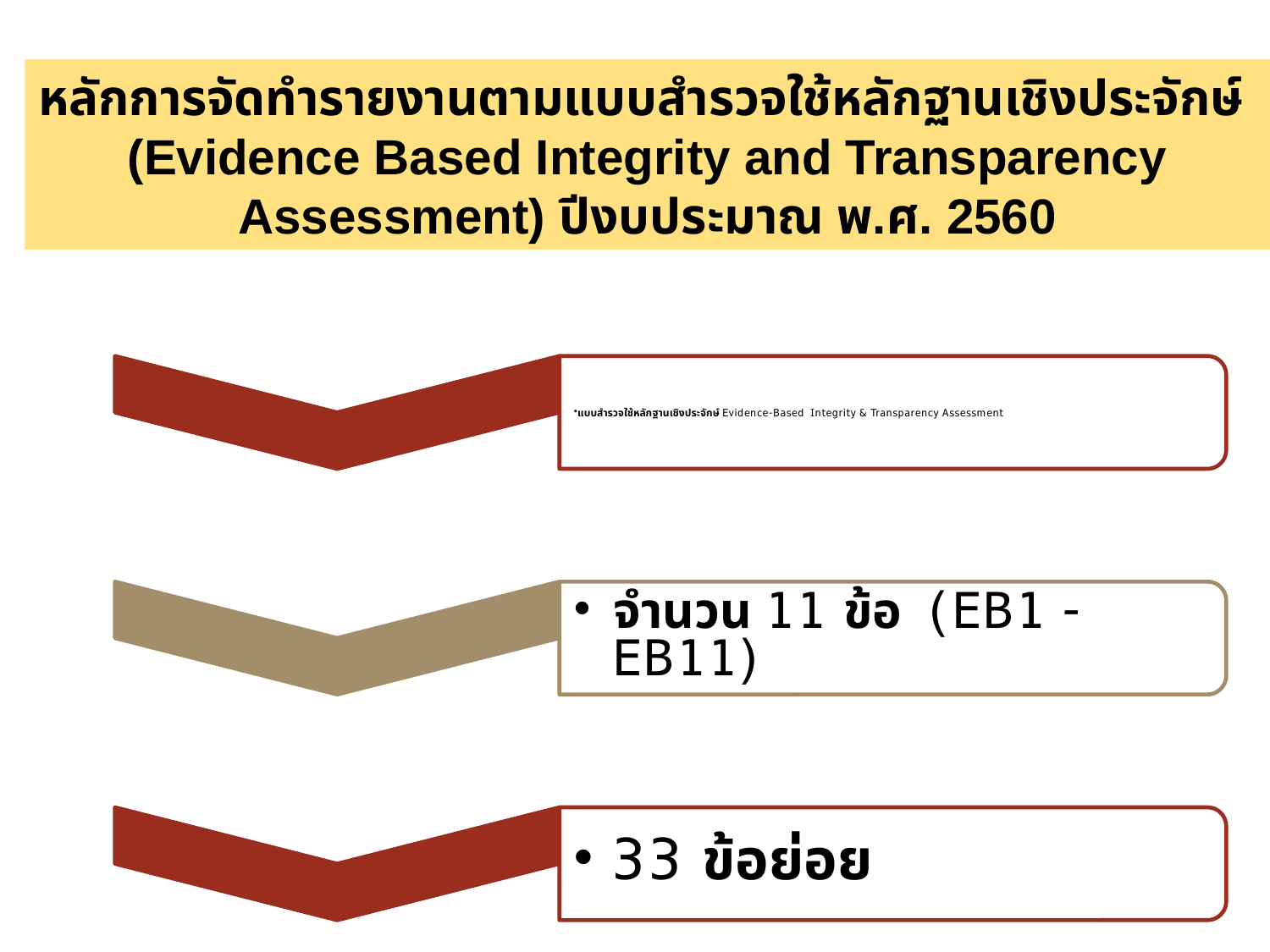

หลักการจัดทำรายงานตามแบบสำรวจใช้หลักฐานเชิงประจักษ์
(Evidence Based Integrity and Transparency Assessment) ปีงบประมาณ พ.ศ. 2560
แบบสำรวจใช้หลักฐานเชิงประจักษ์ Evidence-Based  Integrity & Transparency Assessment
จำนวน 11 ข้อ  (EB1 - EB11)
33 ข้อย่อย